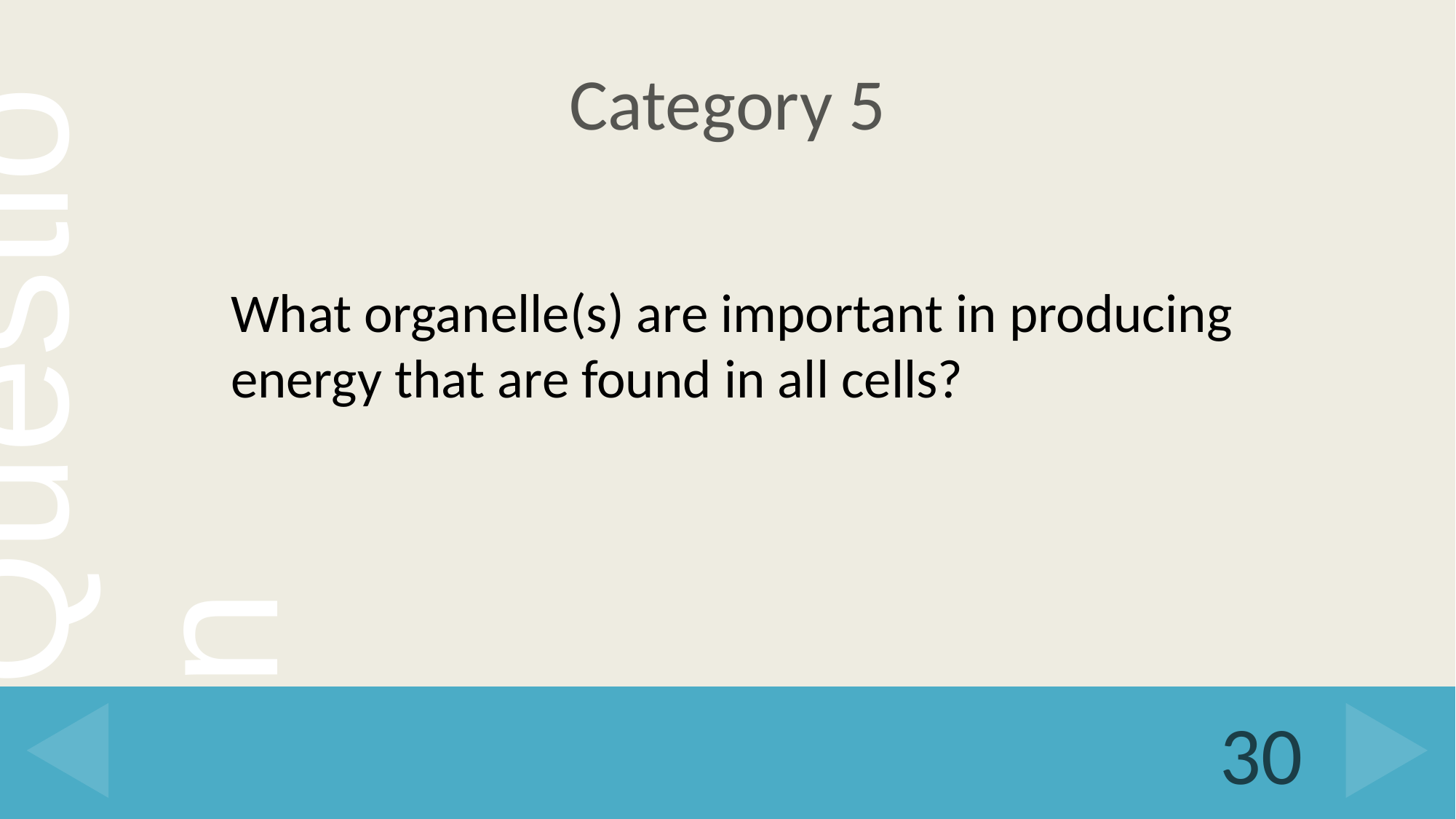

# Category 5
What organelle(s) are important in producing energy that are found in all cells?
30